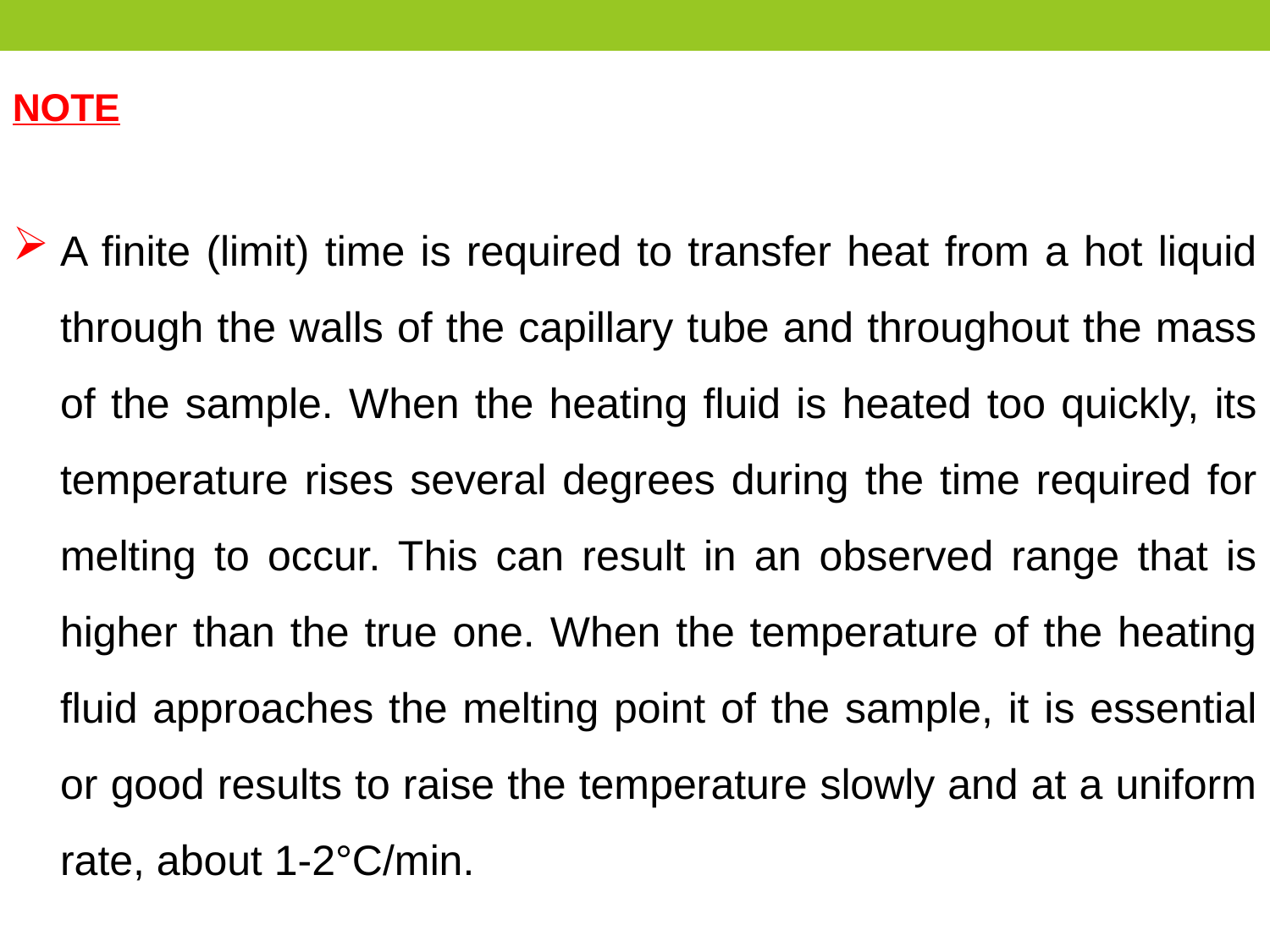

NOTE

A finite (limit) time is required to transfer heat from a hot liquid through the walls of the capillary tube and throughout the mass of the sample. When the heating fluid is heated too quickly, its temperature rises several degrees during the time required for melting to occur. This can result in an observed range that is higher than the true one. When the temperature of the heating fluid approaches the melting point of the sample, it is essential or good results to raise the temperature slowly and at a uniform rate, about 1-2°C/min.